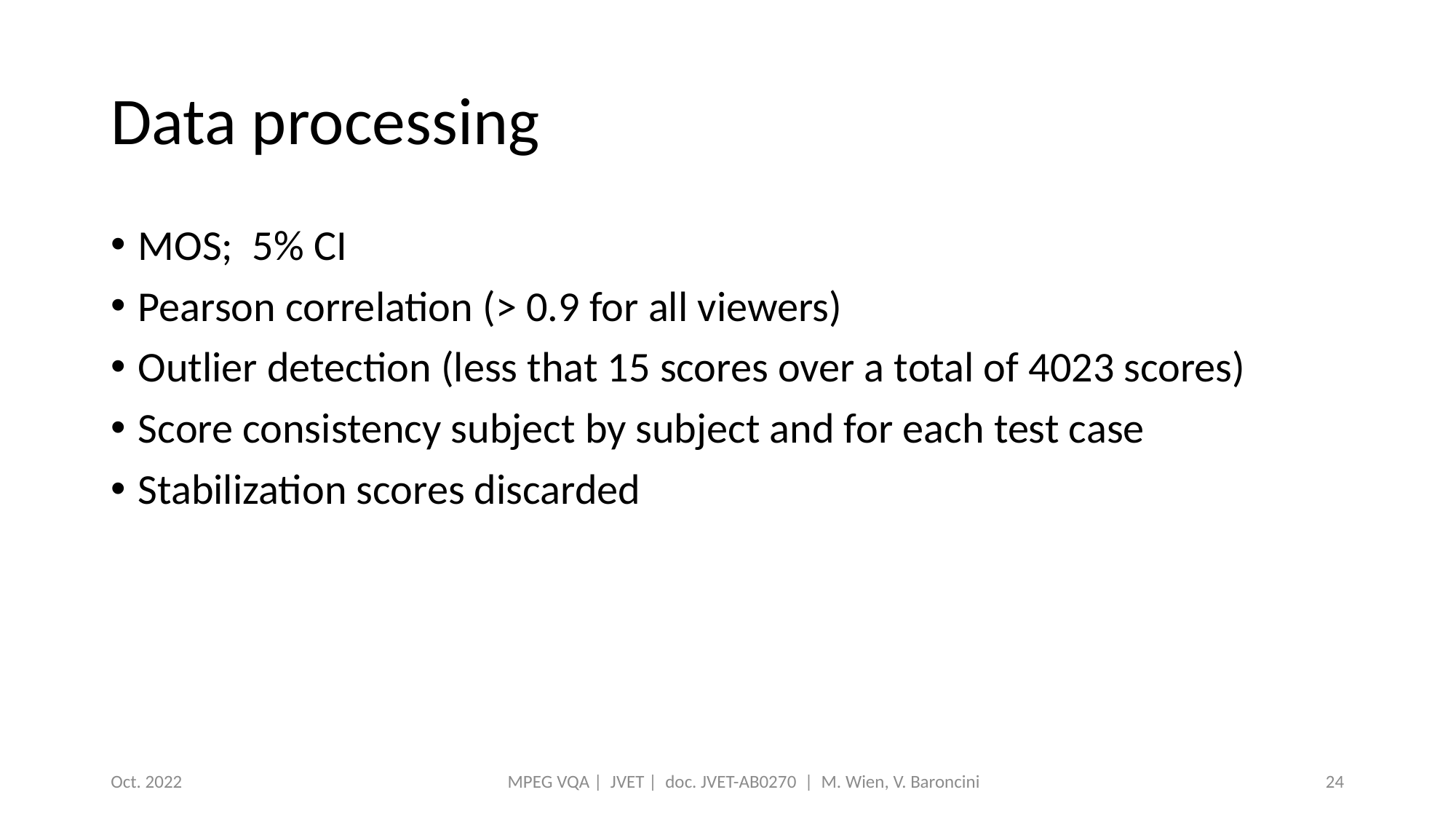

# Data processing
MOS;  5% CI
Pearson correlation (> 0.9 for all viewers)
Outlier detection (less that 15 scores over a total of 4023 scores)
Score consistency subject by subject and for each test case
Stabilization scores discarded
Oct. 2022
MPEG VQA |  JVET |  doc. JVET-AB0270  |  M. Wien, V. Baroncini
24